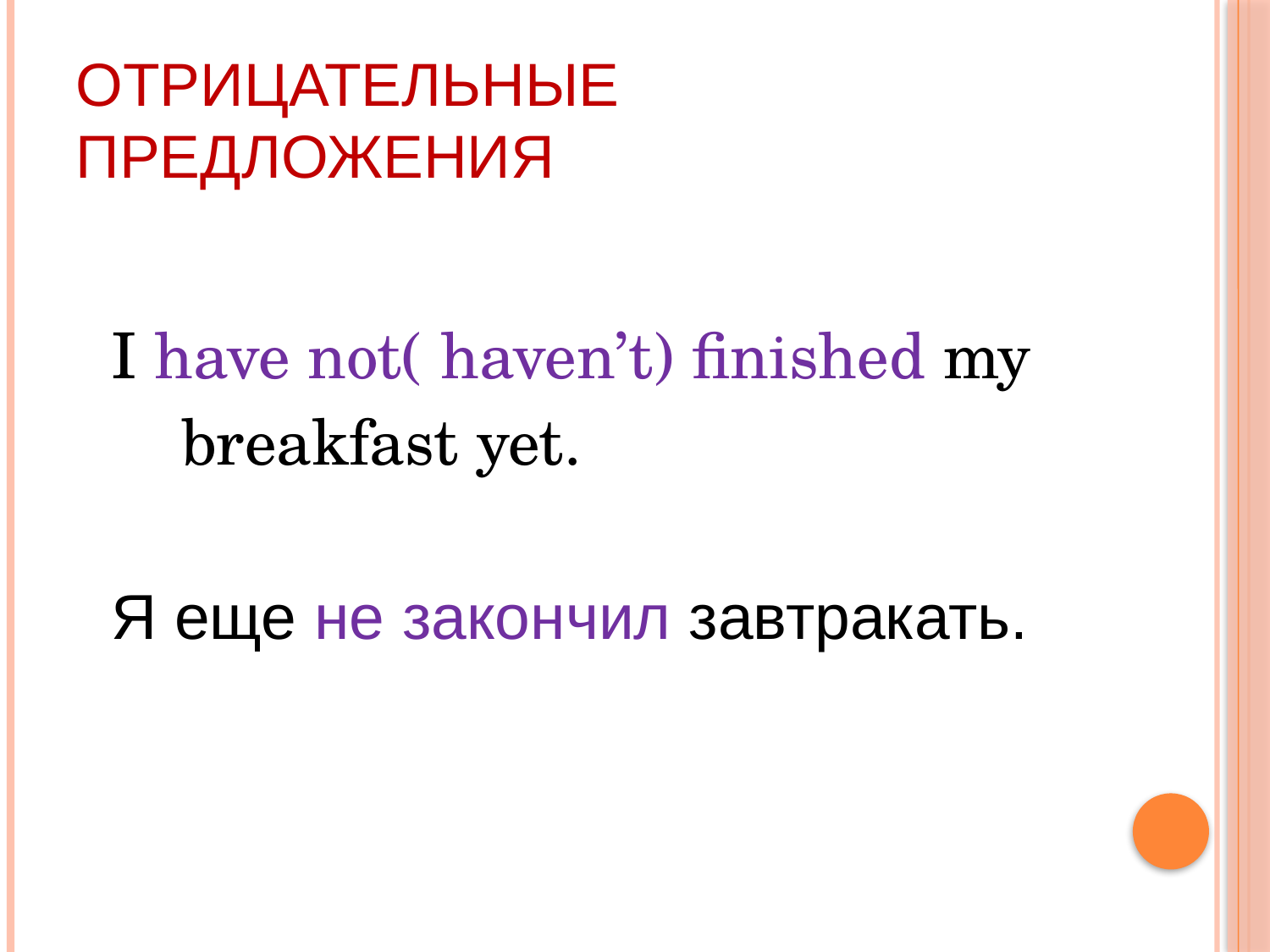

# Отрицательные предложения

  I have not( haven’t) finished my
      breakfast yet.

  Я еще не закончил завтракать.